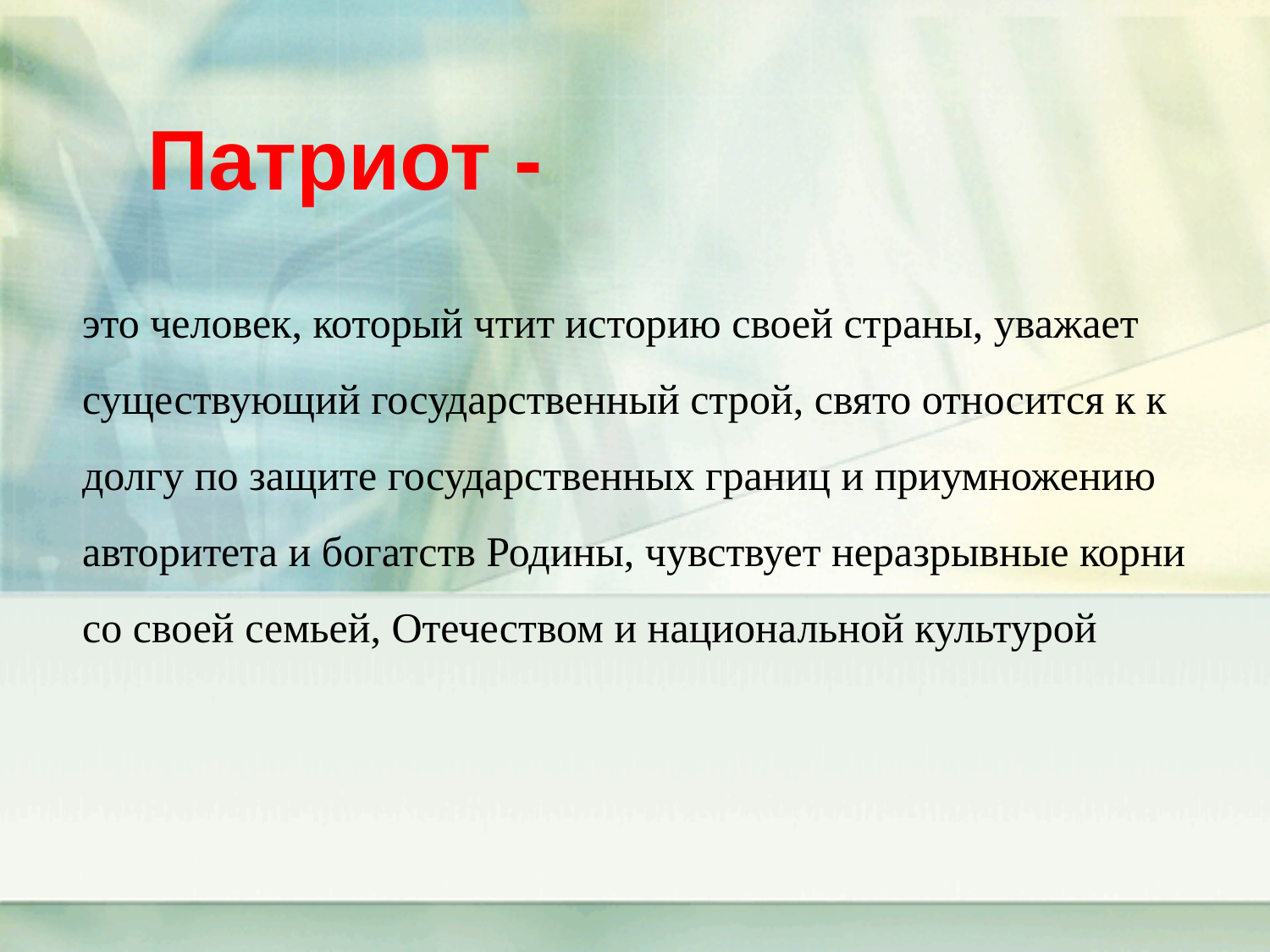

Патриот -
# это человек, который чтит историю своей страны, уважает существующий государственный строй, свято относится к к долгу по защите государственных границ и приумножению авторитета и богатств Родины, чувствует неразрывные корни со своей семьей, Отечеством и национальной культурой